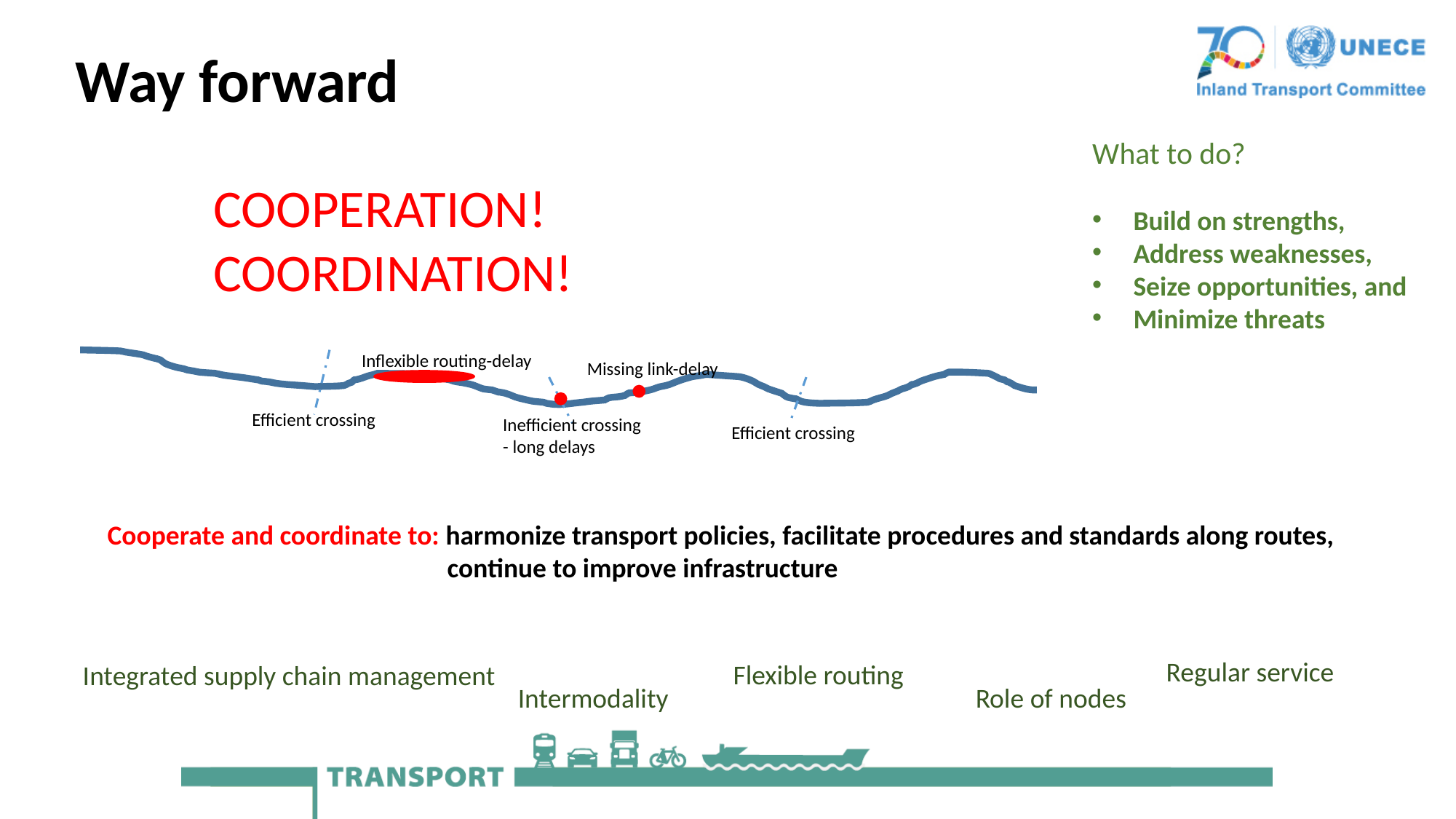

Way forward

What to do?

Build on strengths,
Address weaknesses,
Seize opportunities, and
Minimize threats

COOPERATION!
COORDINATION!
Inflexible routing-delay

Missing link-delay

Efficient crossing
Inefficient crossing
- long delays
Efficient crossing
Cooperate and coordinate to: harmonize transport policies, facilitate procedures and standards along routes,
	        		  continue to improve infrastructure
Regular service
Flexible routing
Integrated supply chain management
Intermodality
Role of nodes